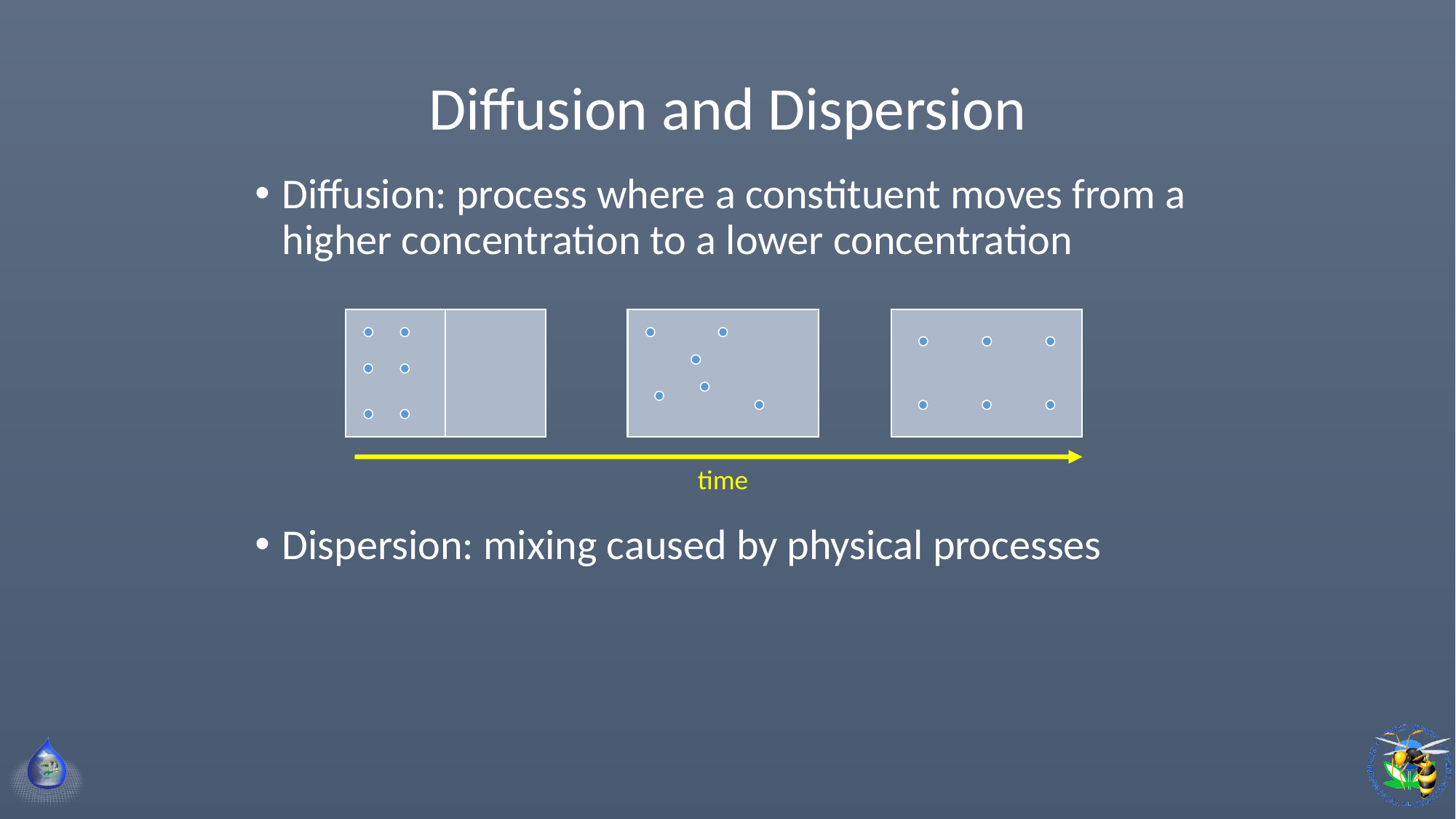

# Diffusion and Dispersion
Diffusion: process where a constituent moves from a higher concentration to a lower concentration

Dispersion: mixing caused by physical processes

time